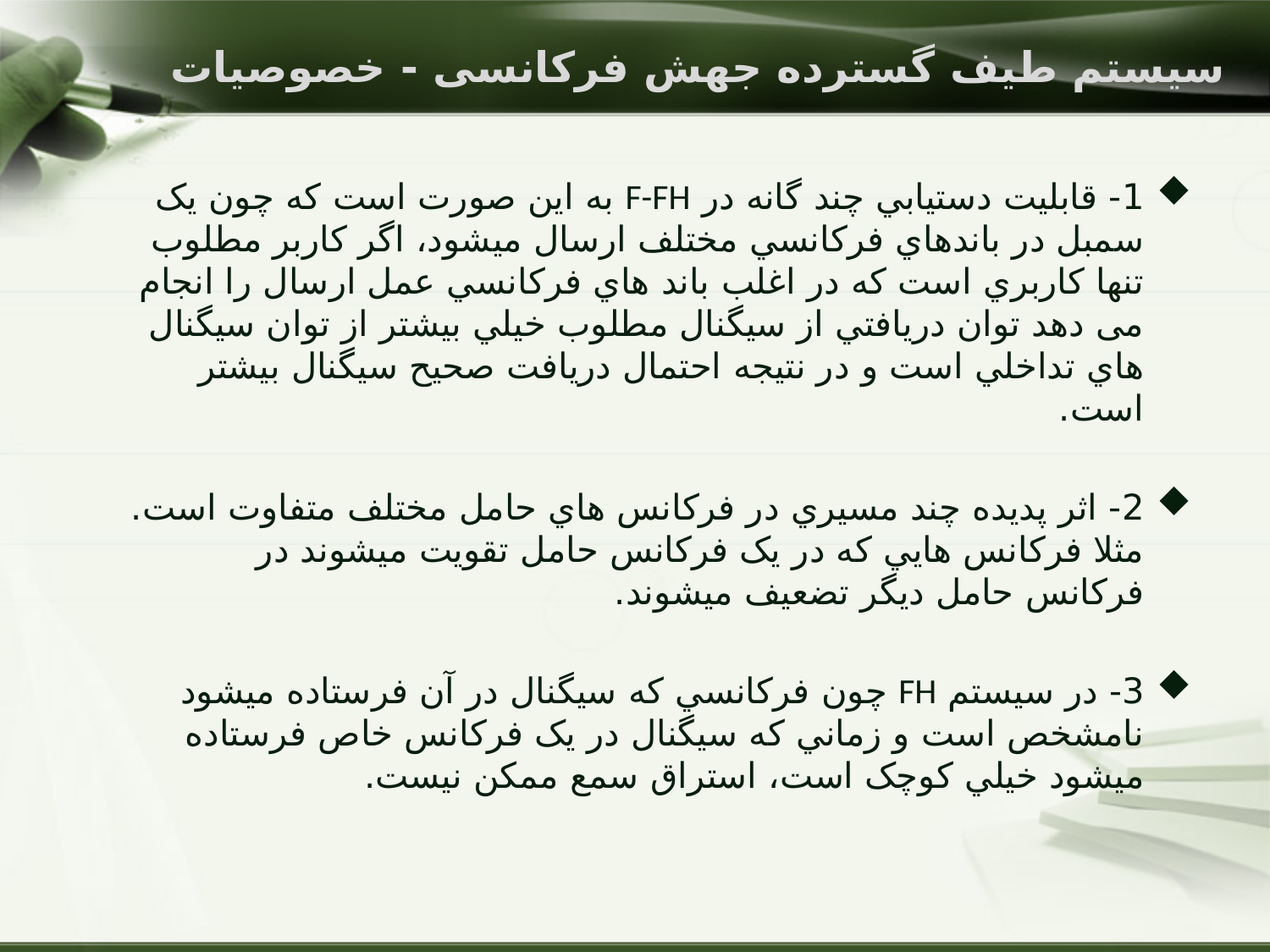

# سيستم طيف گسترده جهش فرکانسی - خصوصيات
1- قابليت دستيابي چند گانه در F-FH به اين صورت است که چون يک سمبل در باندهاي فرکانسي مختلف ارسال مي‎شود، اگر کاربر مطلوب تنها کاربري است که در اغلب باند هاي فرکانسي عمل ارسال را انجام می دهد توان دريافتي از سيگنال مطلوب خيلي بيشتر از توان سيگنال هاي تداخلي است و در نتيجه احتمال دریافت صحیح سيگنال بیشتر است.

2- اثر پديده چند مسيري در فرکانس هاي حامل مختلف متفاوت است. مثلا فرکانس هايي که در يک فرکانس حامل تقويت مي‎شوند در فرکانس حامل ديگر تضعيف مي‎شوند.

3- در سيستم FH چون فرکانسي که سيگنال در آن فرستاده مي‎شود نامشخص است و زماني که سيگنال در يک فرکانس خاص فرستاده مي‎شود خيلي کوچک است، استراق سمع ممکن نيست.